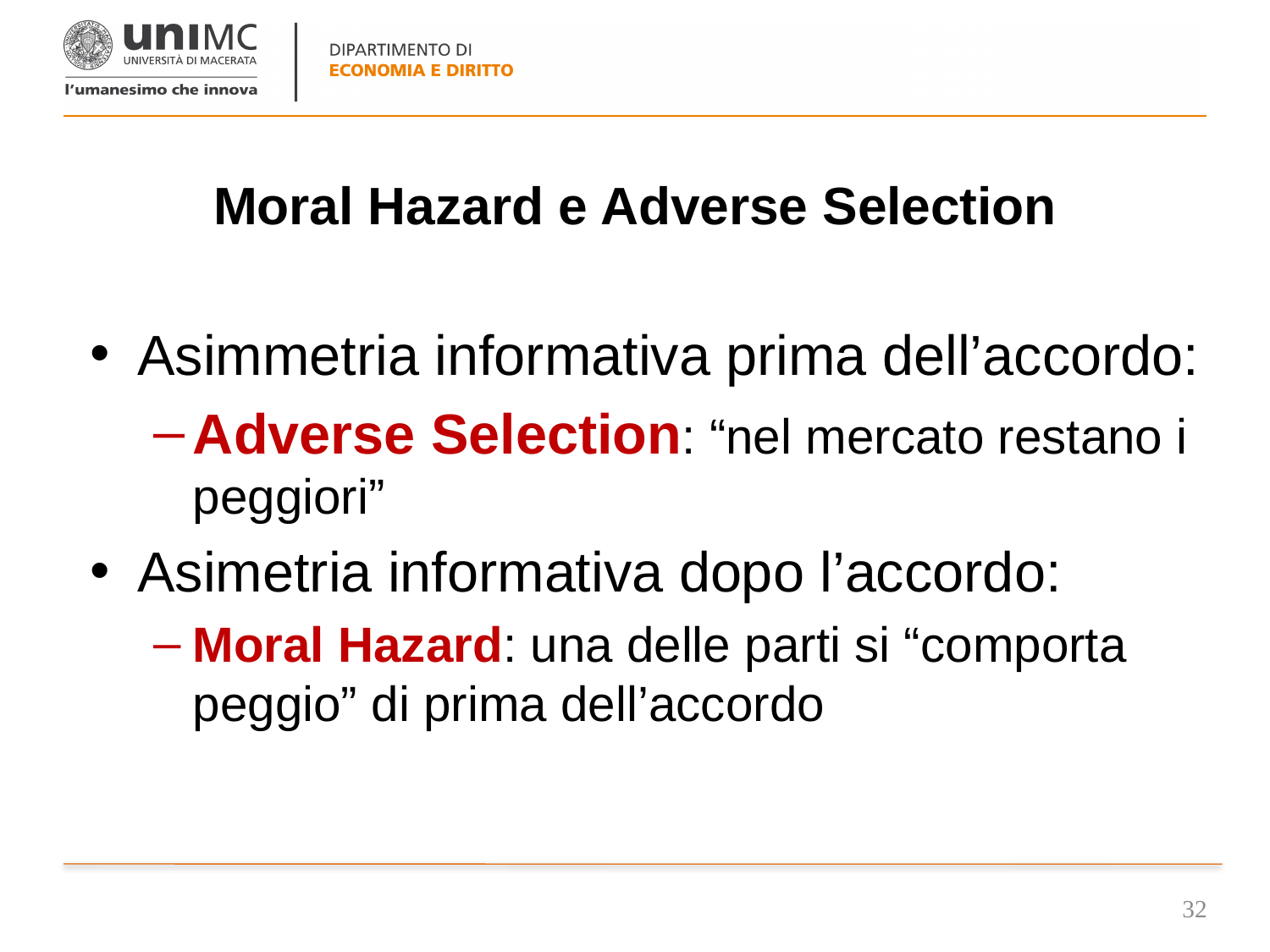

# Moral Hazard e Adverse Selection
Asimmetria informativa prima dell’accordo:
Adverse Selection: “nel mercato restano i peggiori”
Asimetria informativa dopo l’accordo:
Moral Hazard: una delle parti si “comporta peggio” di prima dell’accordo
32